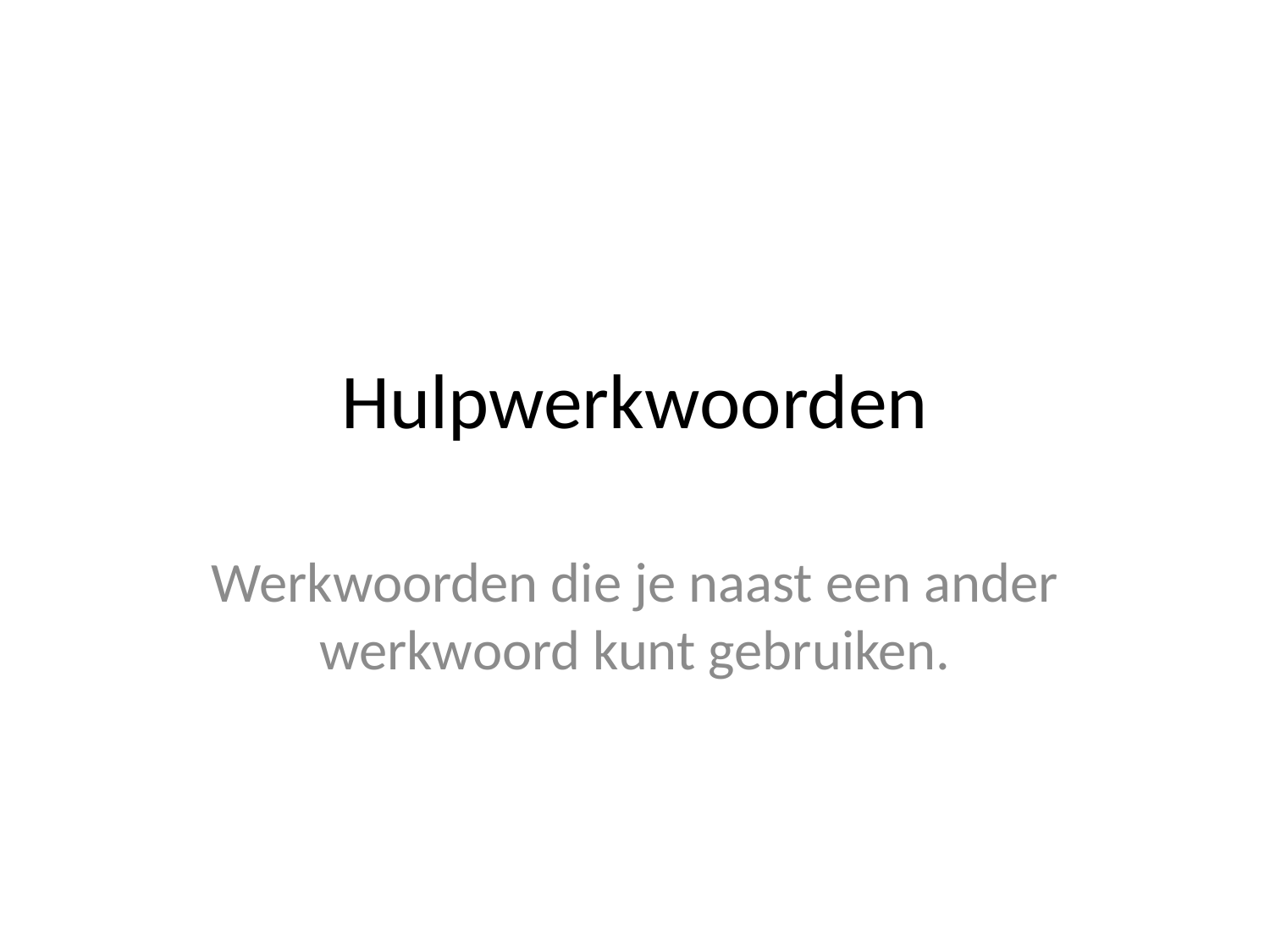

# Hulpwerkwoorden
Werkwoorden die je naast een ander werkwoord kunt gebruiken.